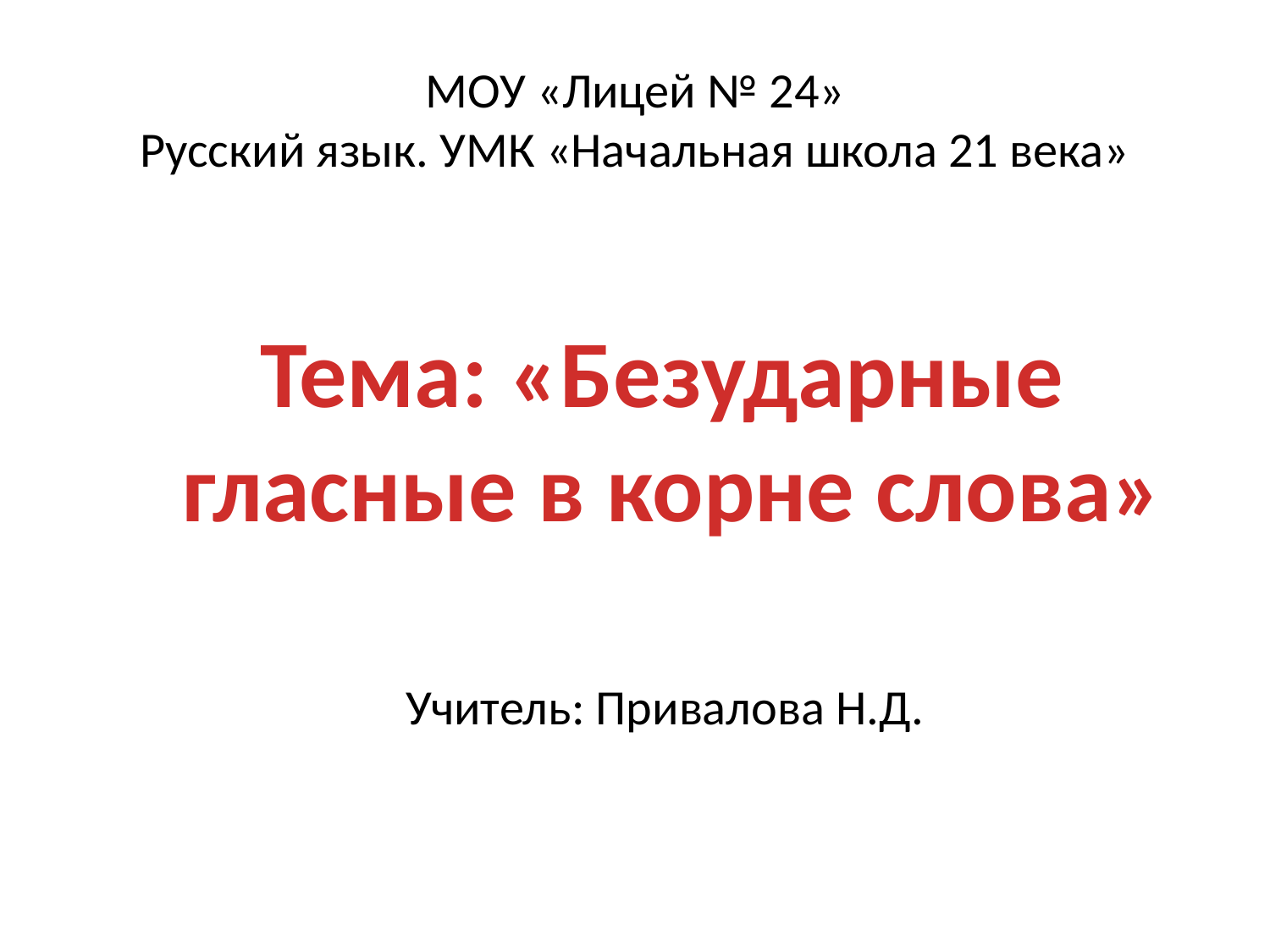

# МОУ «Лицей № 24» Русский язык. УМК «Начальная школа 21 века»
Тема: «Безударные
гласные в корне слова»
Учитель: Привалова Н.Д.